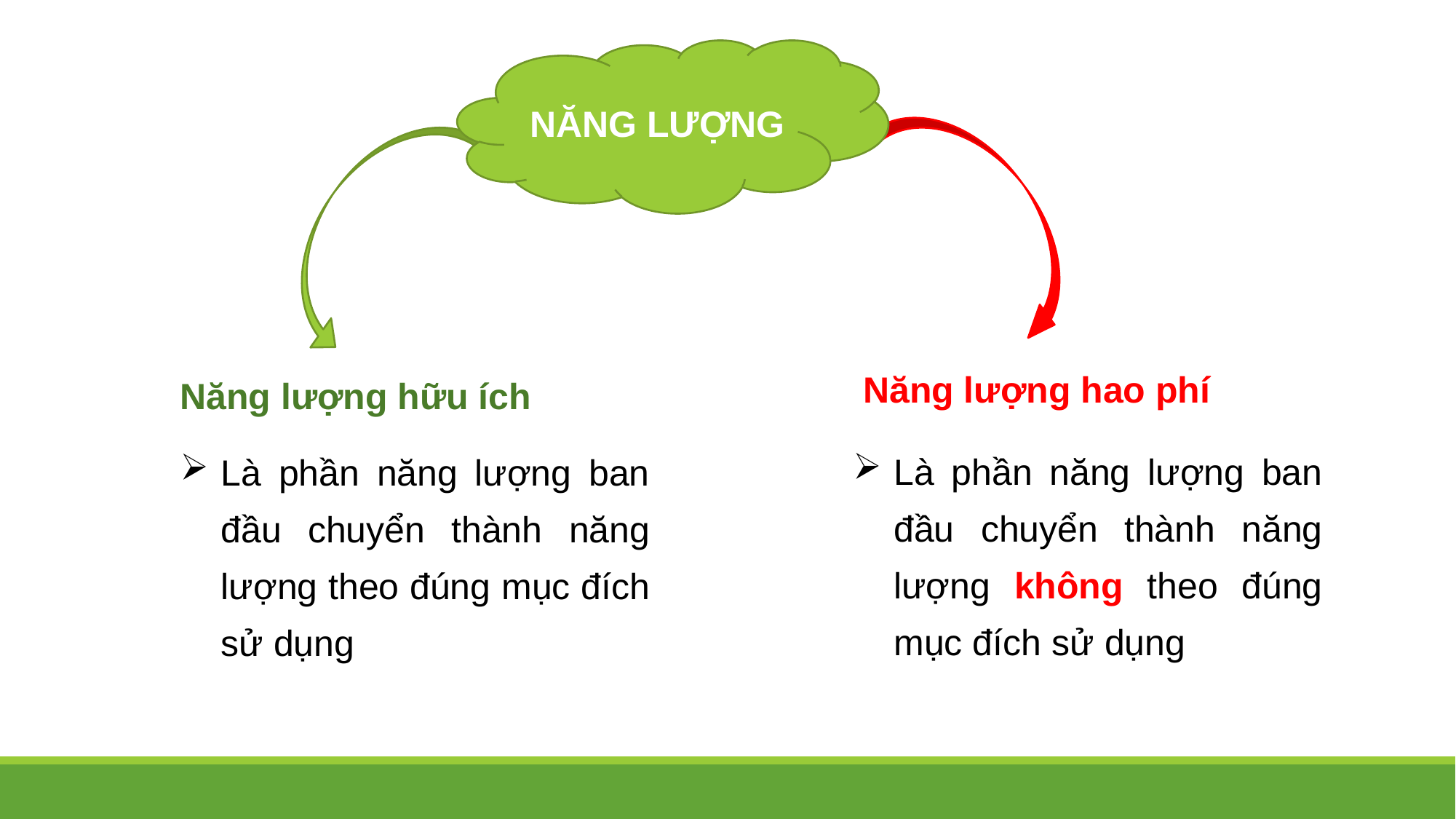

NĂNG LƯỢNG

Năng lượng hao phí
Năng lượng hữu ích
Là phần năng lượng ban đầu chuyển thành năng lượng không theo đúng mục đích sử dụng
Là phần năng lượng ban đầu chuyển thành năng lượng theo đúng mục đích sử dụng